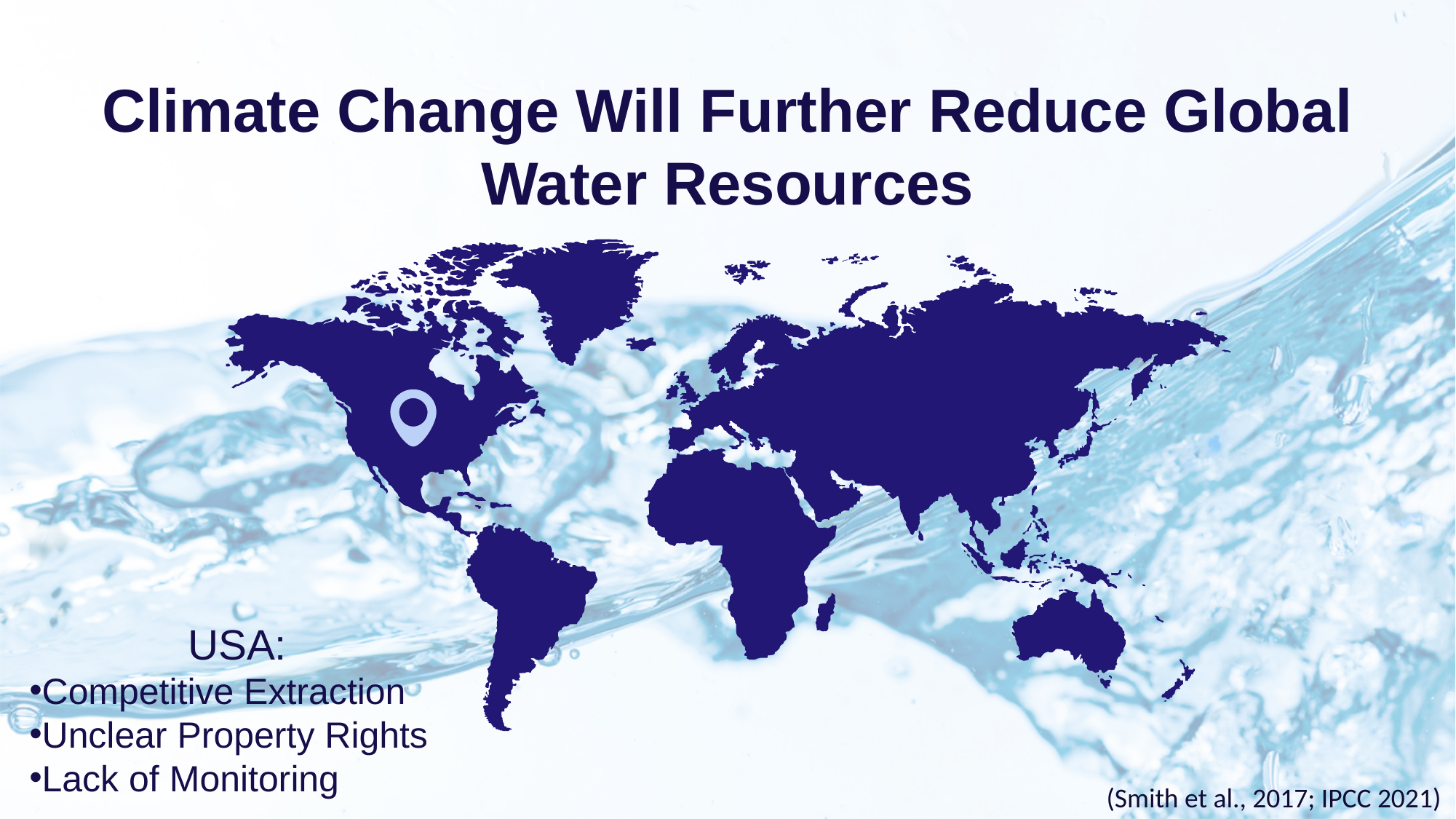

Climate Change Will Further Reduce Global Water Resources

USA:
Competitive Extraction
Unclear Property Rights
Lack of Monitoring

(Smith et al., 2017; IPCC 2021)